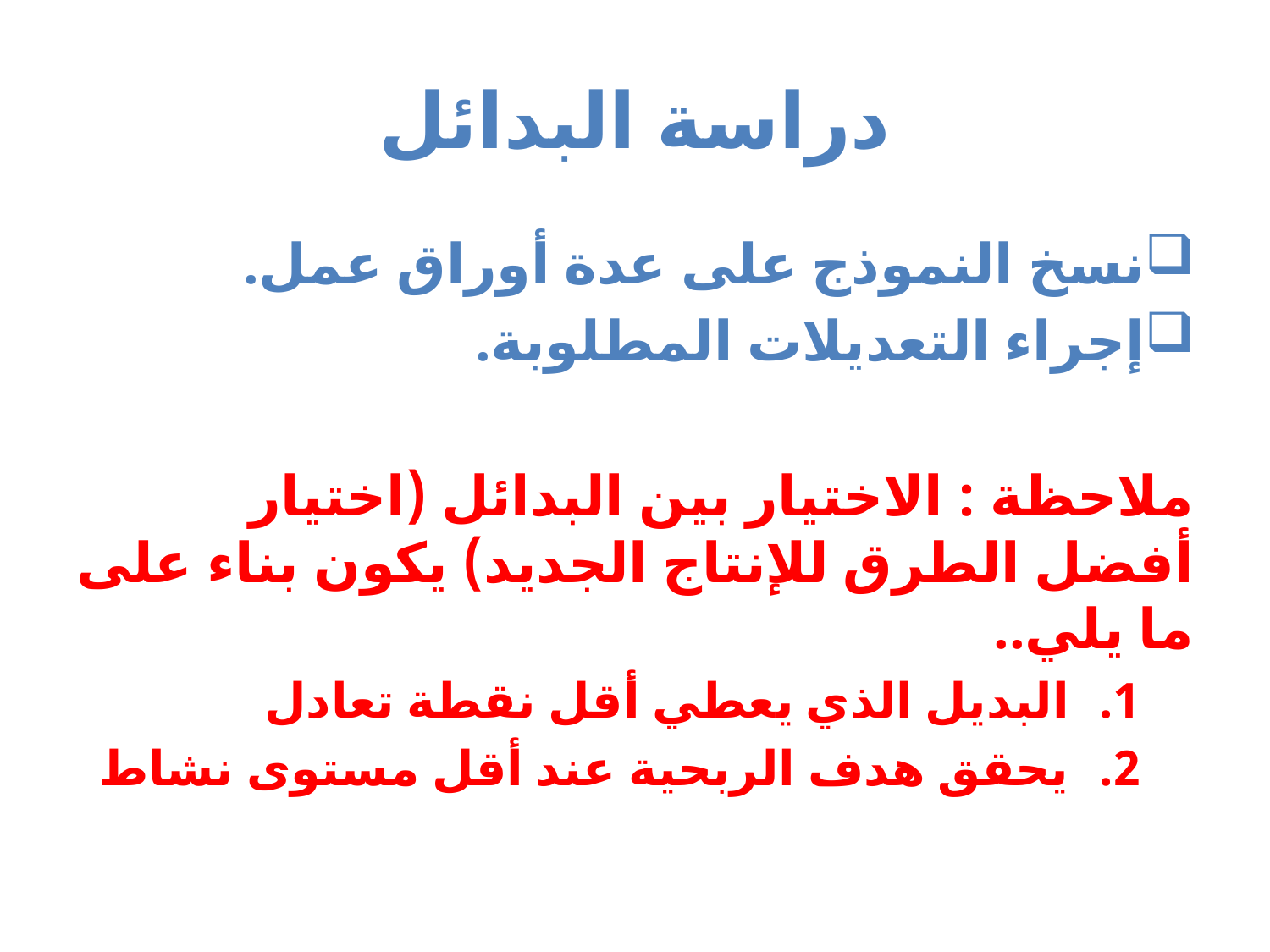

# دراسة البدائل
نسخ النموذج على عدة أوراق عمل.
إجراء التعديلات المطلوبة.

ملاحظة : الاختيار بين البدائل (اختيار أفضل الطرق للإنتاج الجديد) يكون بناء على ما يلي..
البديل الذي يعطي أقل نقطة تعادل
يحقق هدف الربحية عند أقل مستوى نشاط